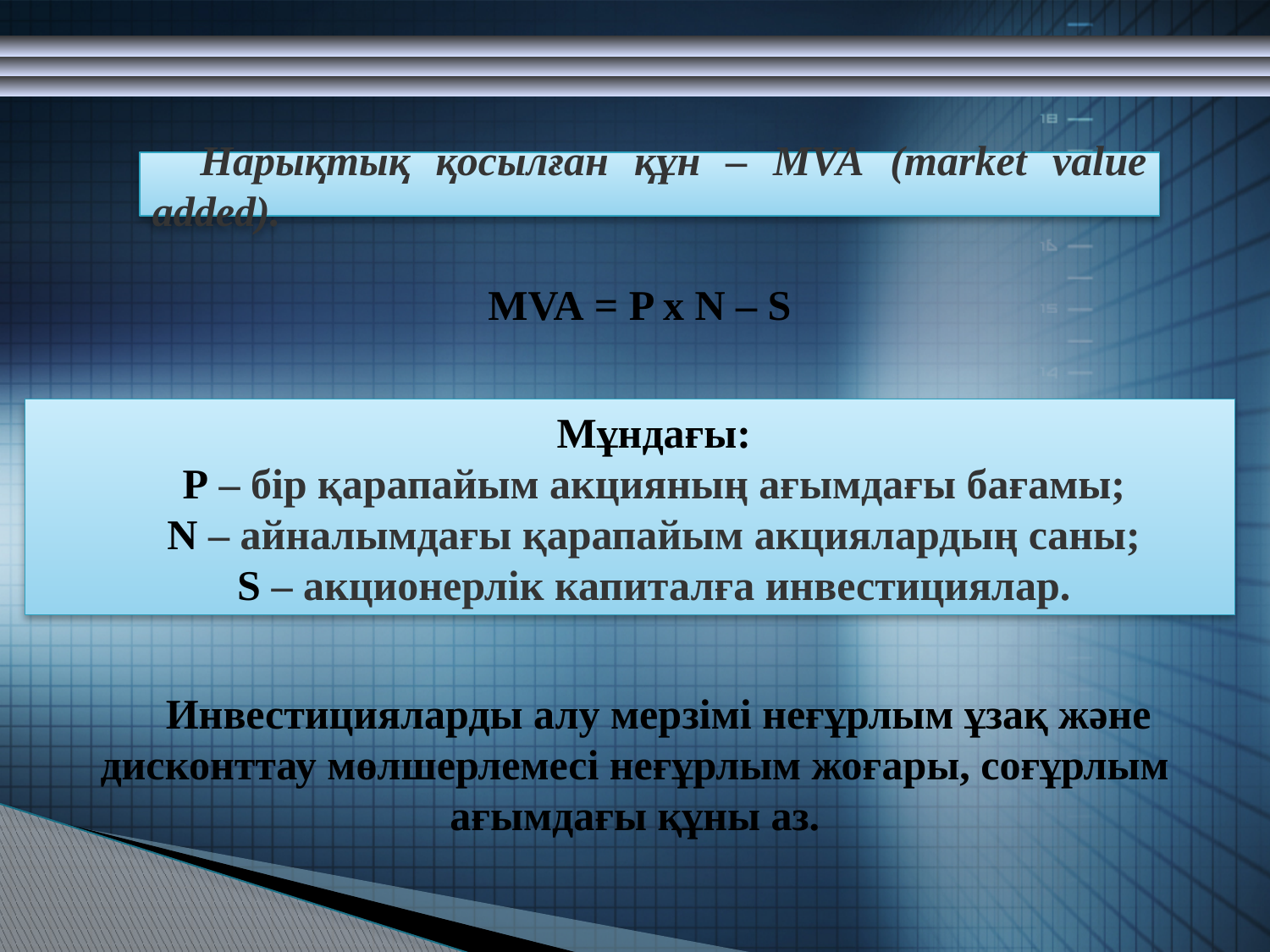

Нарықтық қосылған құн – MVA (market value added).
MVA = P x N – S
Мұндағы:
Р – бір қарапайым акцияның ағымдағы бағамы;
N – айналымдағы қарапайым акциялардың саны;
S – акционерлік капиталға инвестициялар.
Инвестицияларды алу мерзімі неғұрлым ұзақ және дисконттау мөлшерлемесі неғұрлым жоғары, соғұрлым ағымдағы құны аз.